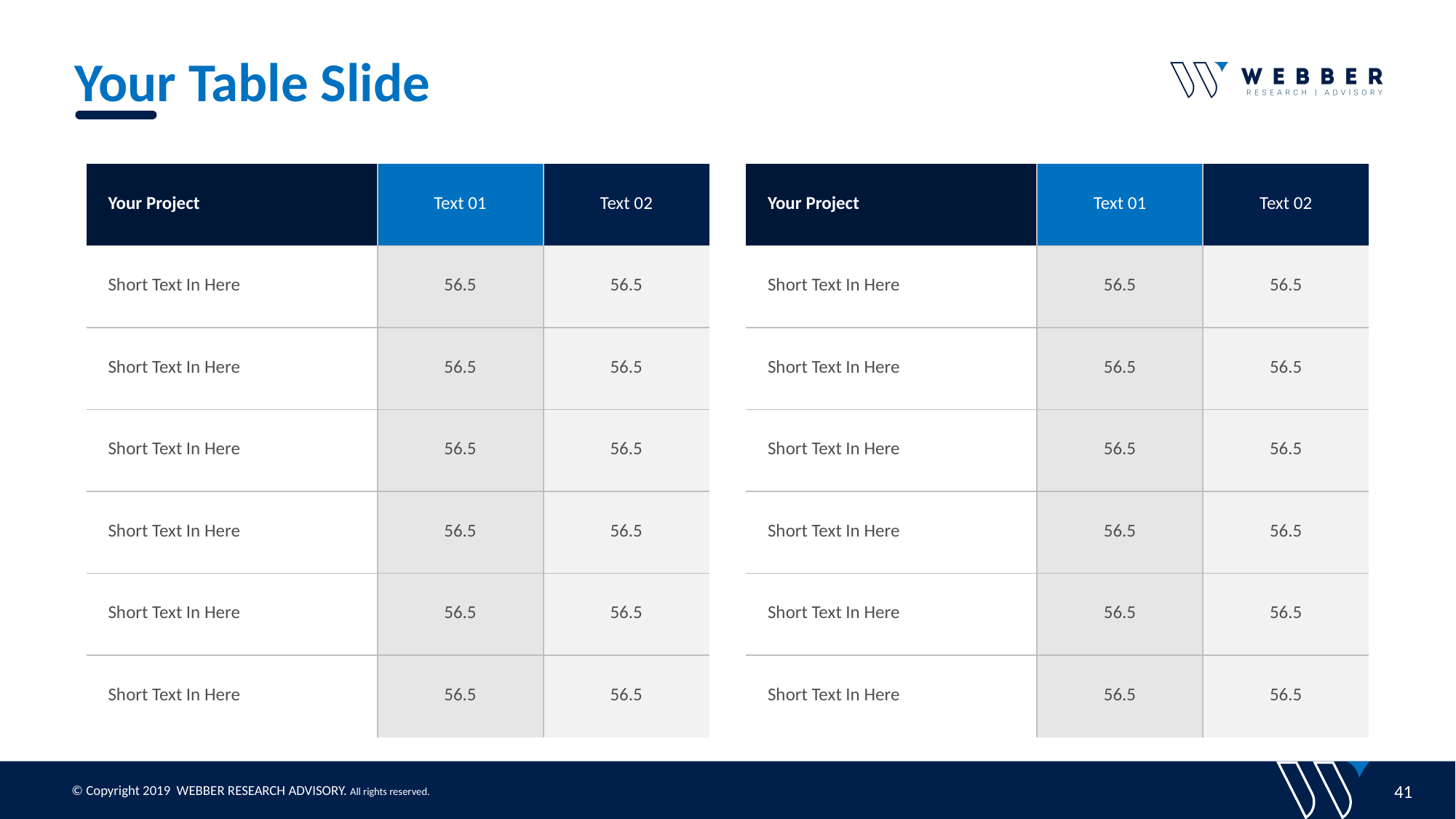

Your Table Slide
| Your Project | Text 01 | Text 02 |
| --- | --- | --- |
| Short Text In Here | 56.5 | 56.5 |
| Short Text In Here | 56.5 | 56.5 |
| Short Text In Here | 56.5 | 56.5 |
| Short Text In Here | 56.5 | 56.5 |
| Short Text In Here | 56.5 | 56.5 |
| Short Text In Here | 56.5 | 56.5 |
| Your Project | Text 01 | Text 02 |
| --- | --- | --- |
| Short Text In Here | 56.5 | 56.5 |
| Short Text In Here | 56.5 | 56.5 |
| Short Text In Here | 56.5 | 56.5 |
| Short Text In Here | 56.5 | 56.5 |
| Short Text In Here | 56.5 | 56.5 |
| Short Text In Here | 56.5 | 56.5 |